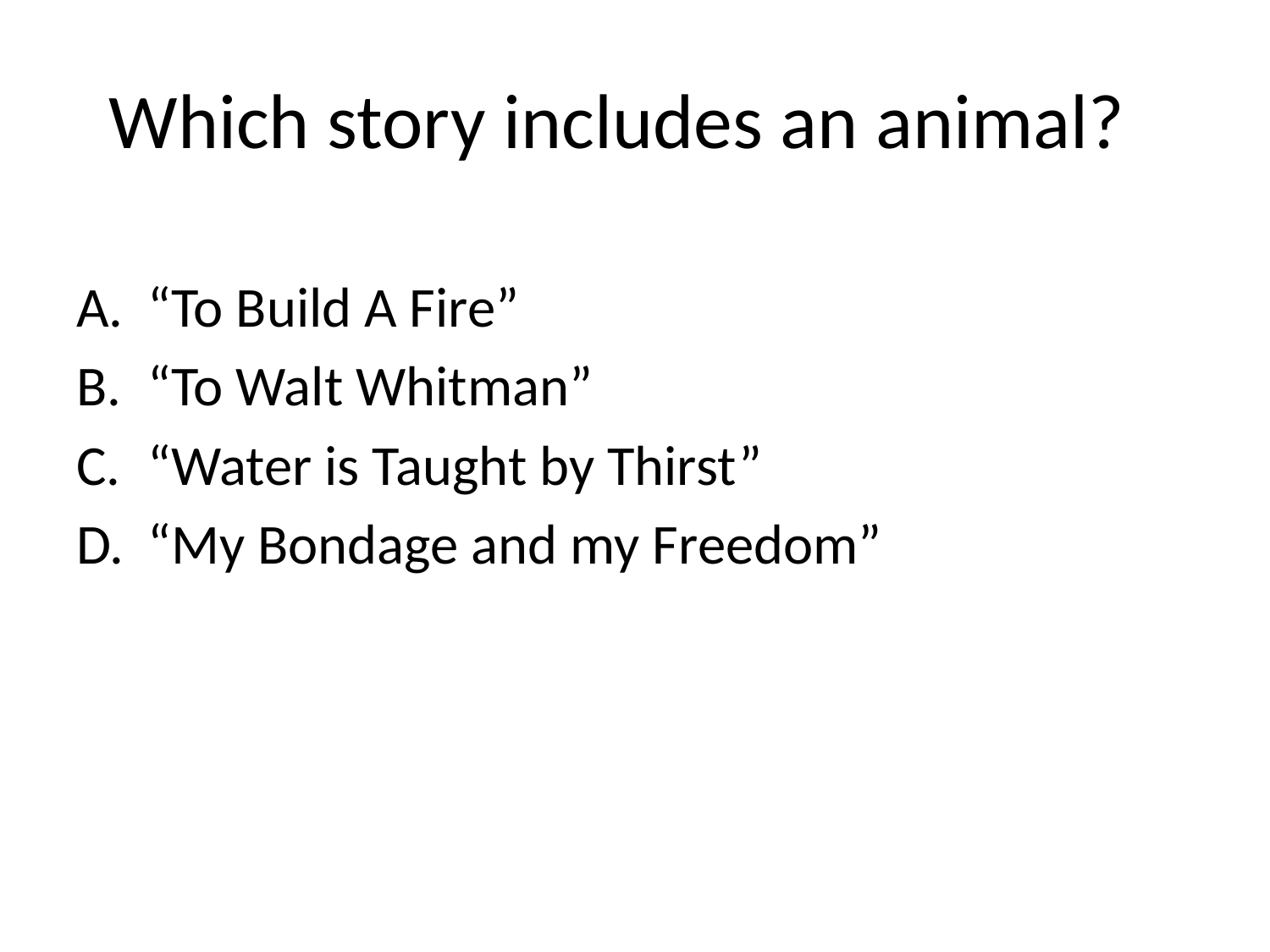

# Which story includes an animal?
“To Build A Fire”
“To Walt Whitman”
“Water is Taught by Thirst”
“My Bondage and my Freedom”